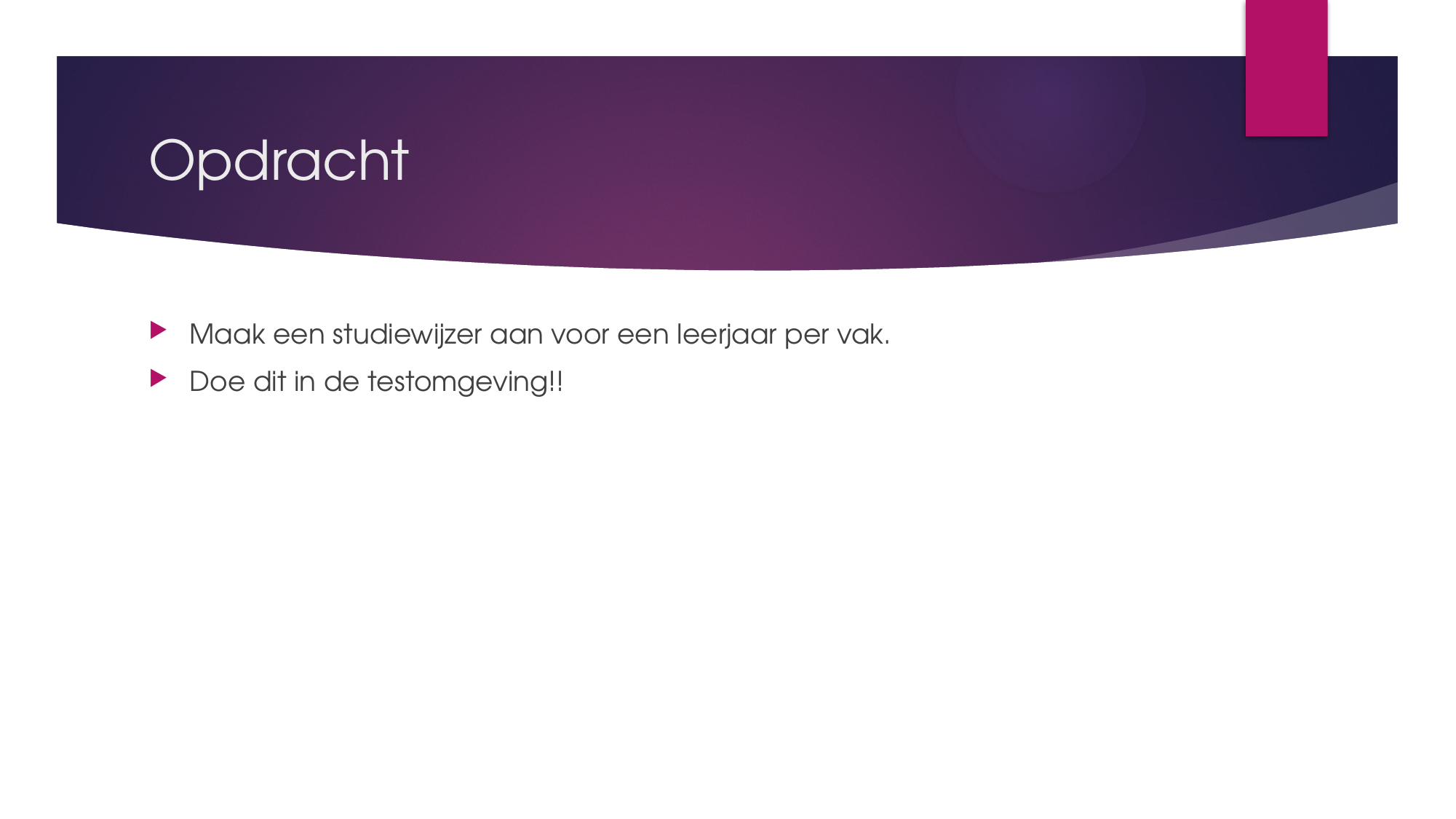

# Opdracht
Maak een studiewijzer aan voor een leerjaar per vak.
Doe dit in de testomgeving!!